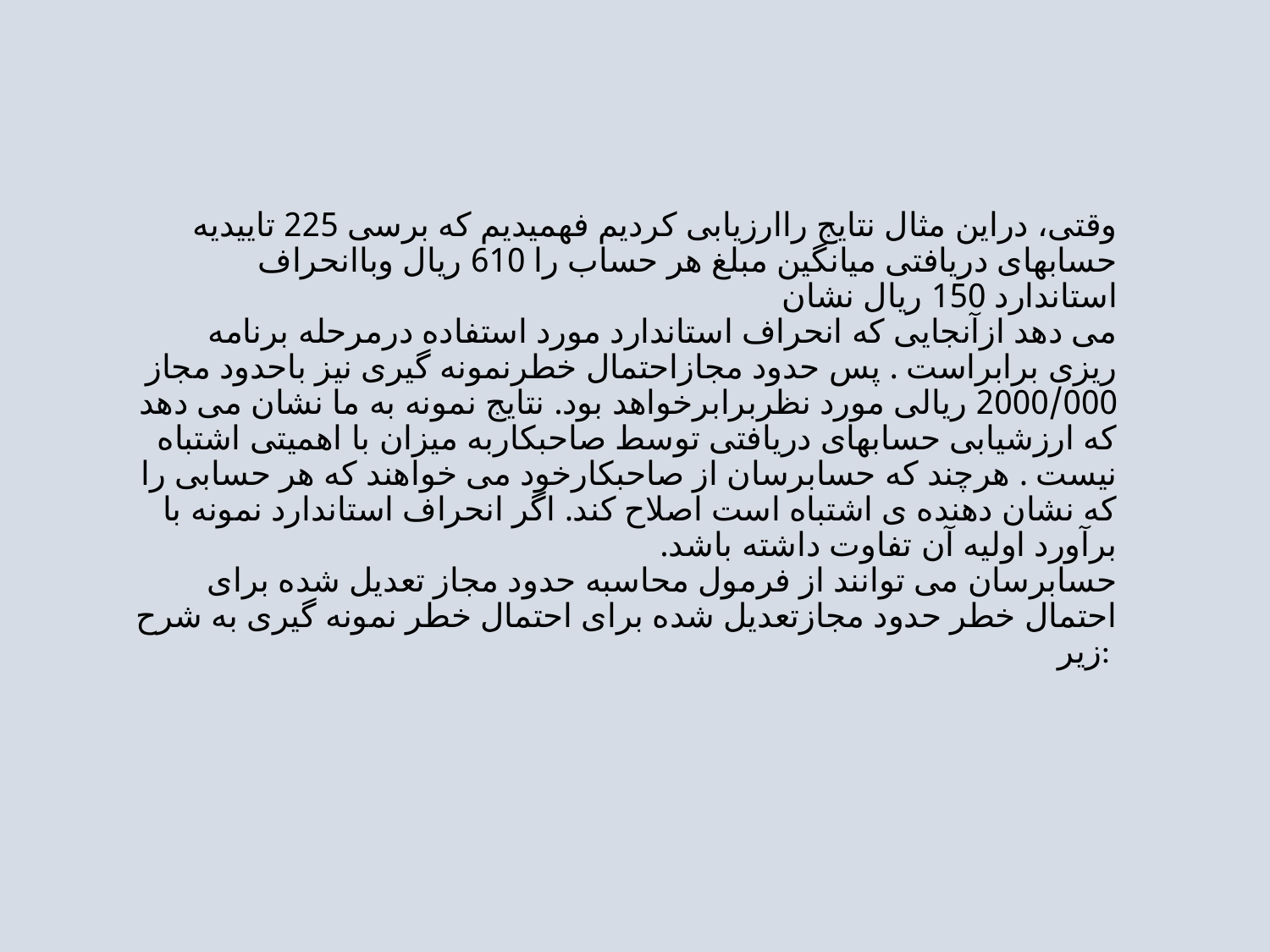

# وقتی، دراین مثال نتایج راارزیابی کردیم فهمیدیم که برسی 225 تاییدیه حسابهای دریافتی میانگین مبلغ هر حساب را 610 ریال وباانحراف استاندارد 150 ریال نشان می دهد ازآنجایی که انحراف استاندارد مورد استفاده درمرحله برنامه ریزی برابراست . پس حدود مجازاحتمال خطرنمونه گیری نیز باحدود مجاز 2000/000 ریالی مورد نظربرابرخواهد بود. نتایج نمونه به ما نشان می دهد که ارزشیابی حسابهای دریافتی توسط صاحبکاربه میزان با اهمیتی اشتباه نیست . هرچند که حسابرسان از صاحبکارخود می خواهند که هر حسابی را که نشان دهنده ی اشتباه است اصلاح کند. اگر انحراف استاندارد نمونه با برآورد اولیه آن تفاوت داشته باشد. حسابرسان می توانند از فرمول محاسبه حدود مجاز تعدیل شده برای احتمال خطر حدود مجازتعدیل شده برای احتمال خطر نمونه گیری به شرح زیر: